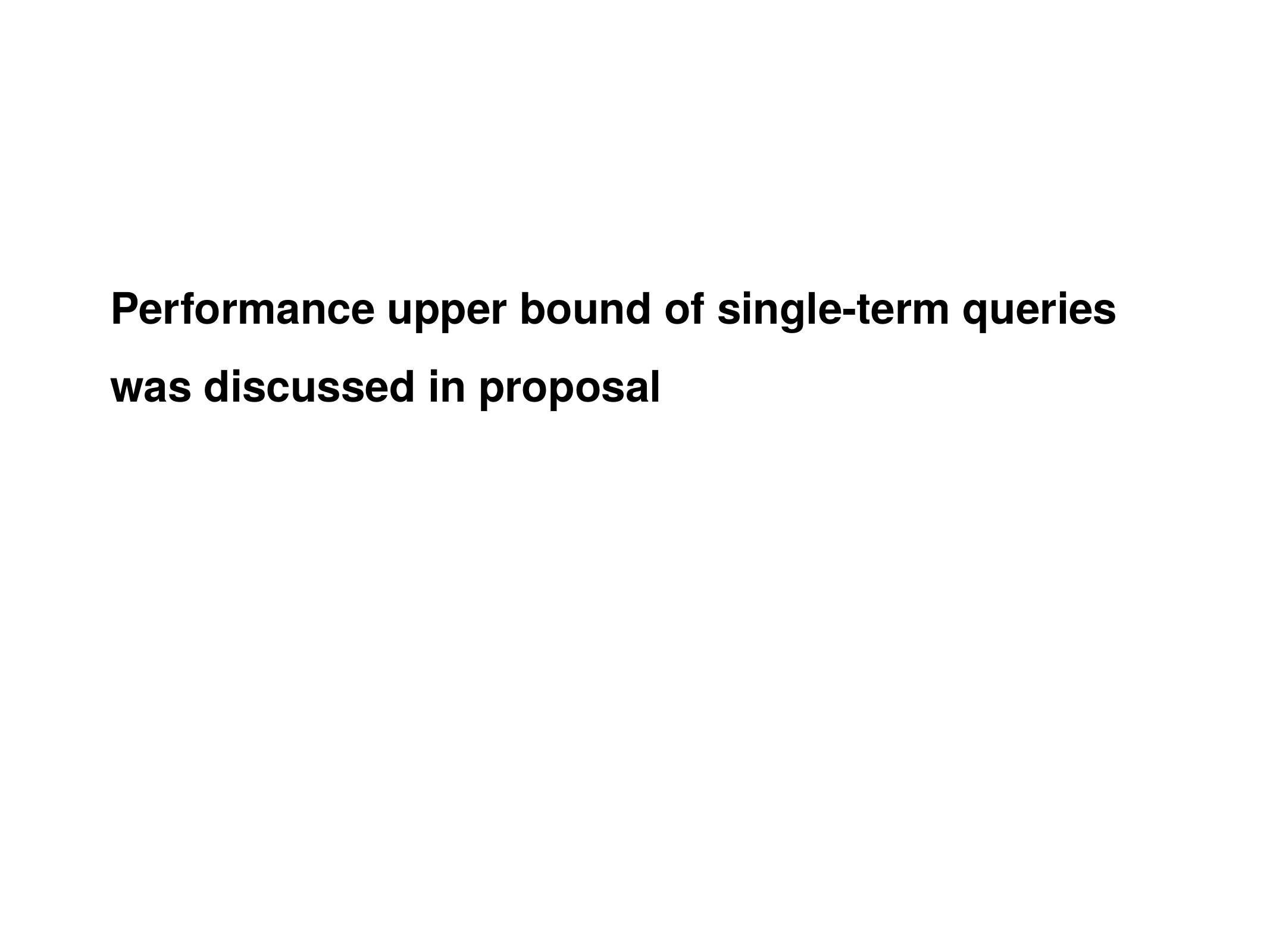

Performance upper bound of single-term queries was discussed in proposal
122